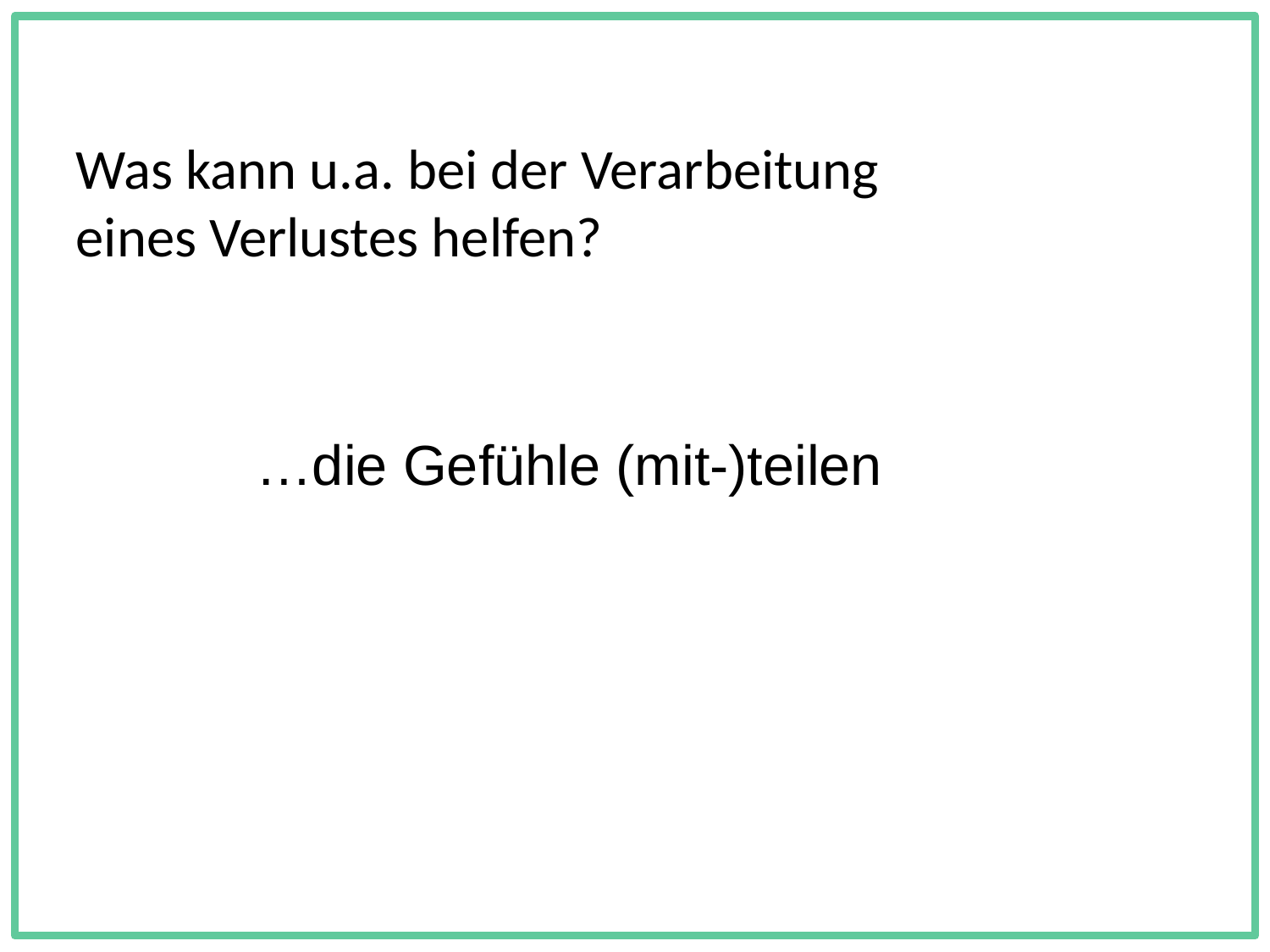

Was kann u.a. bei der Verarbeitung eines Verlustes helfen?

…die Gefühle (mit-)teilen